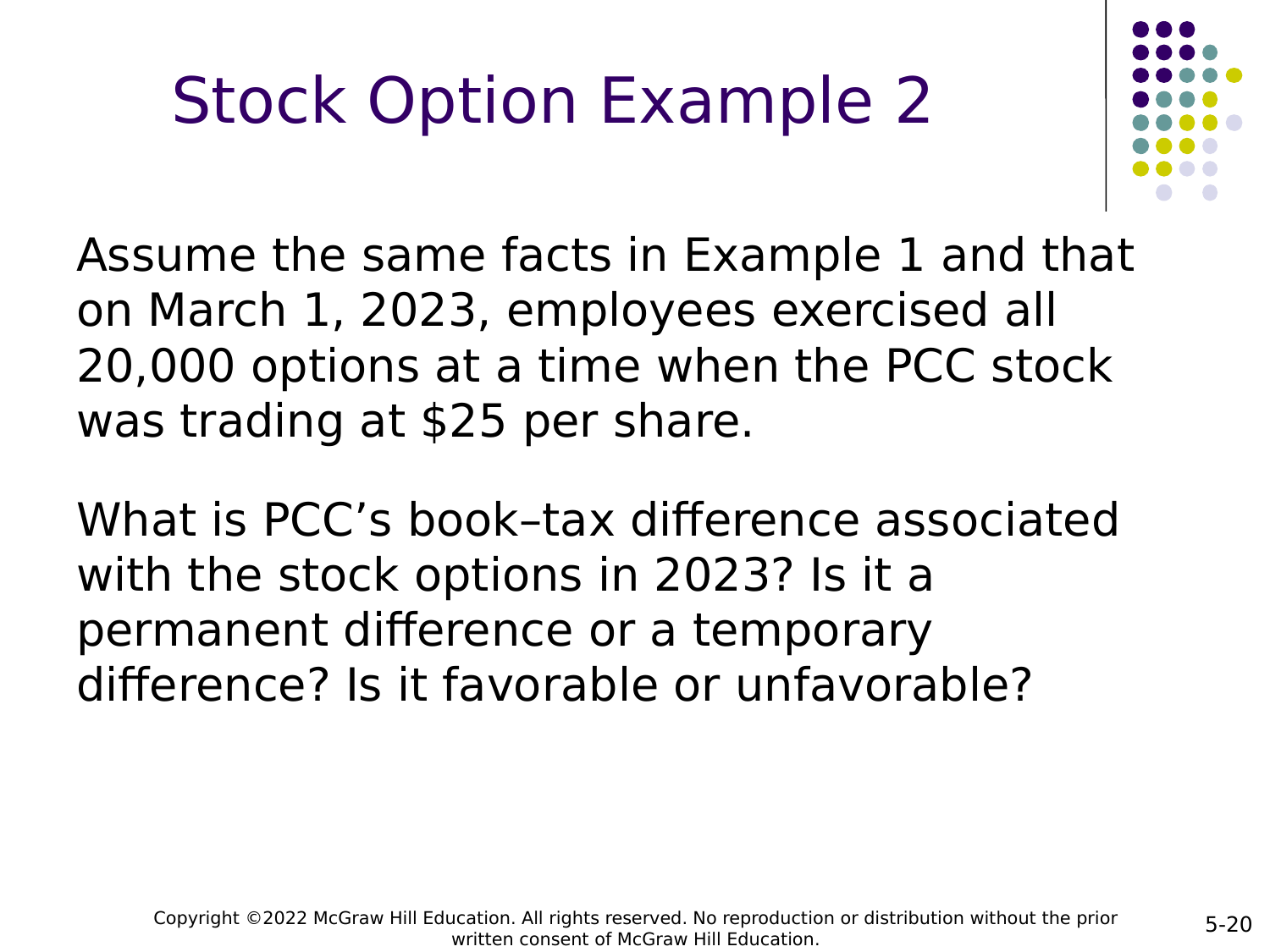

# Stock Option Example 2
Assume the same facts in Example 1 and that on March 1, 2023, employees exercised all 20,000 options at a time when the PCC stock was trading at $25 per share.

What is PCC’s book–tax difference associated with the stock options in 2023? Is it a permanent difference or a temporary difference? Is it favorable or unfavorable?
5-20